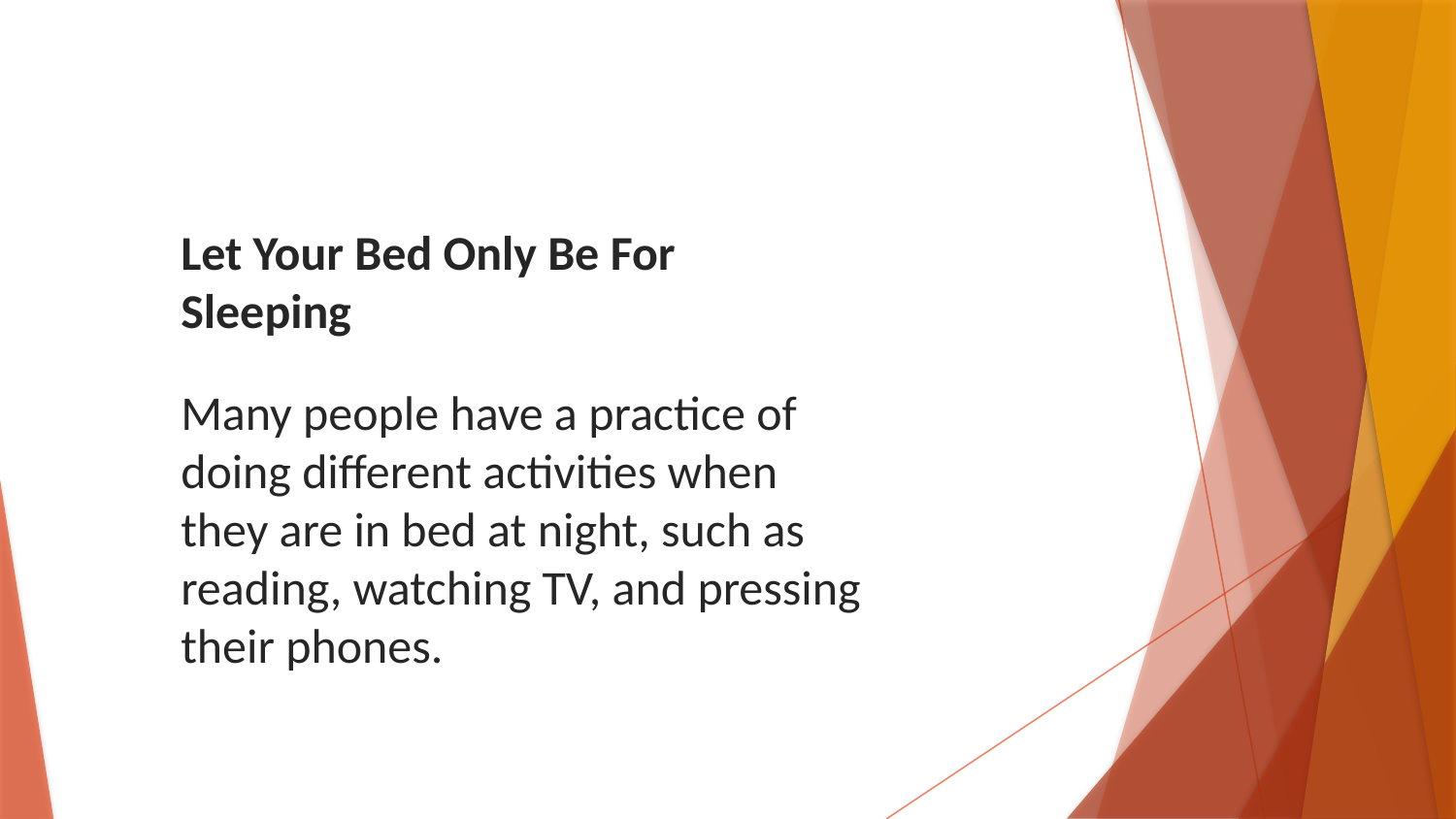

Let Your Bed Only Be For Sleeping
Many people have a practice of doing different activities when they are in bed at night, such as reading, watching TV, and pressing their phones.